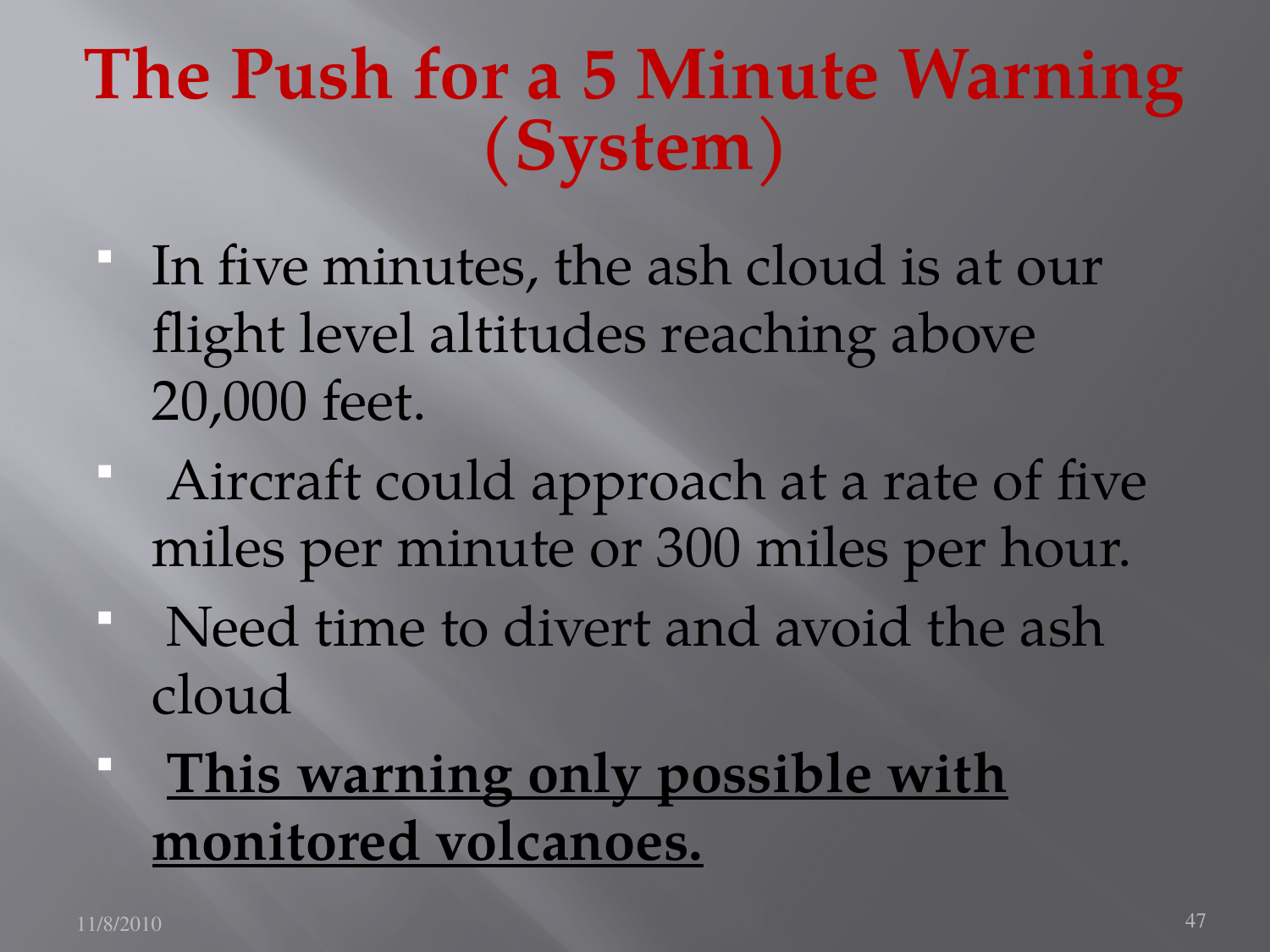

# The Push for a 5 Minute Warning (System)
In five minutes, the ash cloud is at our flight level altitudes reaching above 20,000 feet.
 Aircraft could approach at a rate of five miles per minute or 300 miles per hour.
 Need time to divert and avoid the ash cloud
 This warning only possible with monitored volcanoes.

11/8/2010
47